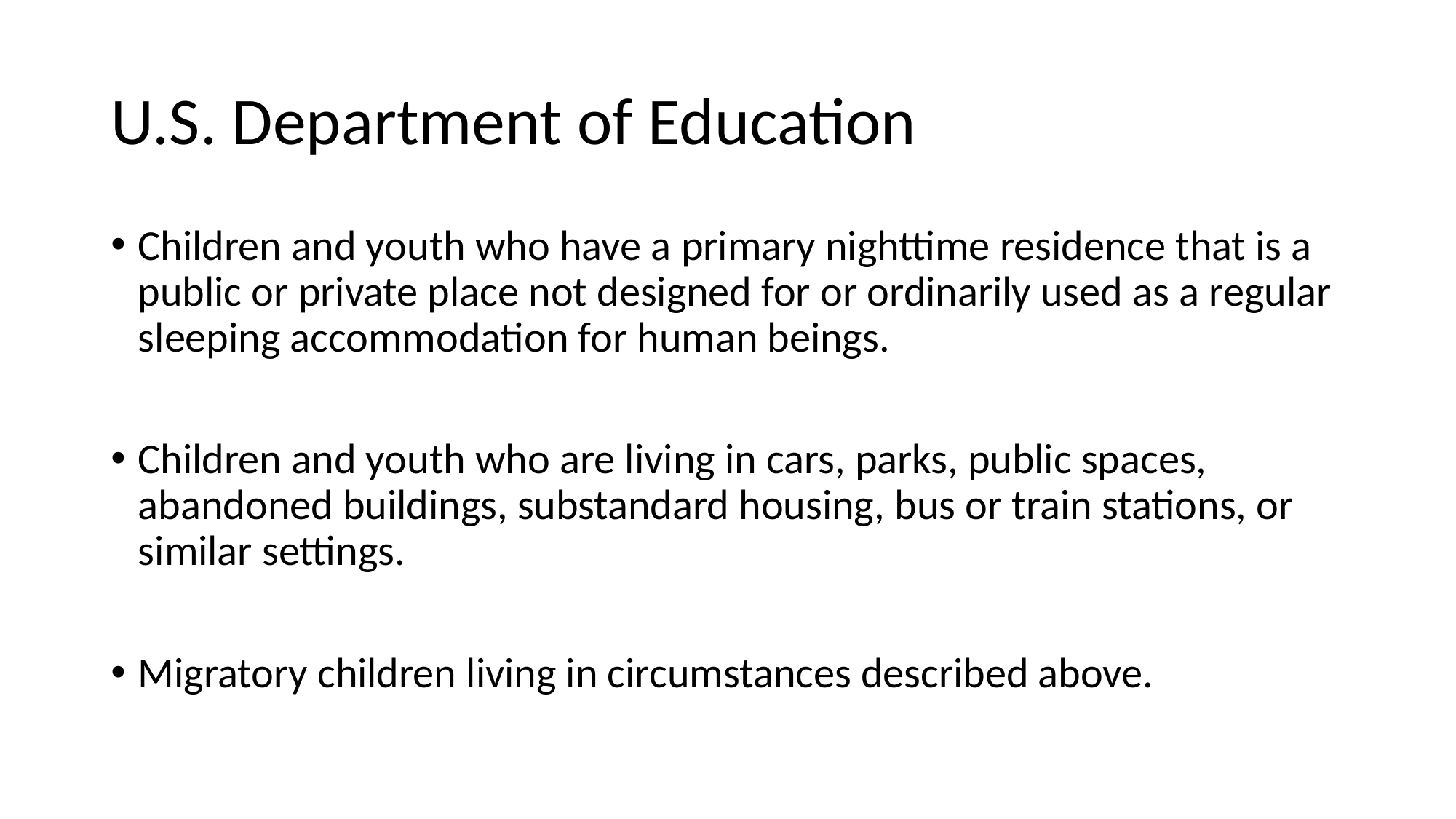

# U.S. Department of Education
Children and youth who have a primary nighttime residence that is a public or private place not designed for or ordinarily used as a regular sleeping accommodation for human beings.

Children and youth who are living in cars, parks, public spaces, abandoned buildings, substandard housing, bus or train stations, or similar settings.

Migratory children living in circumstances described above.